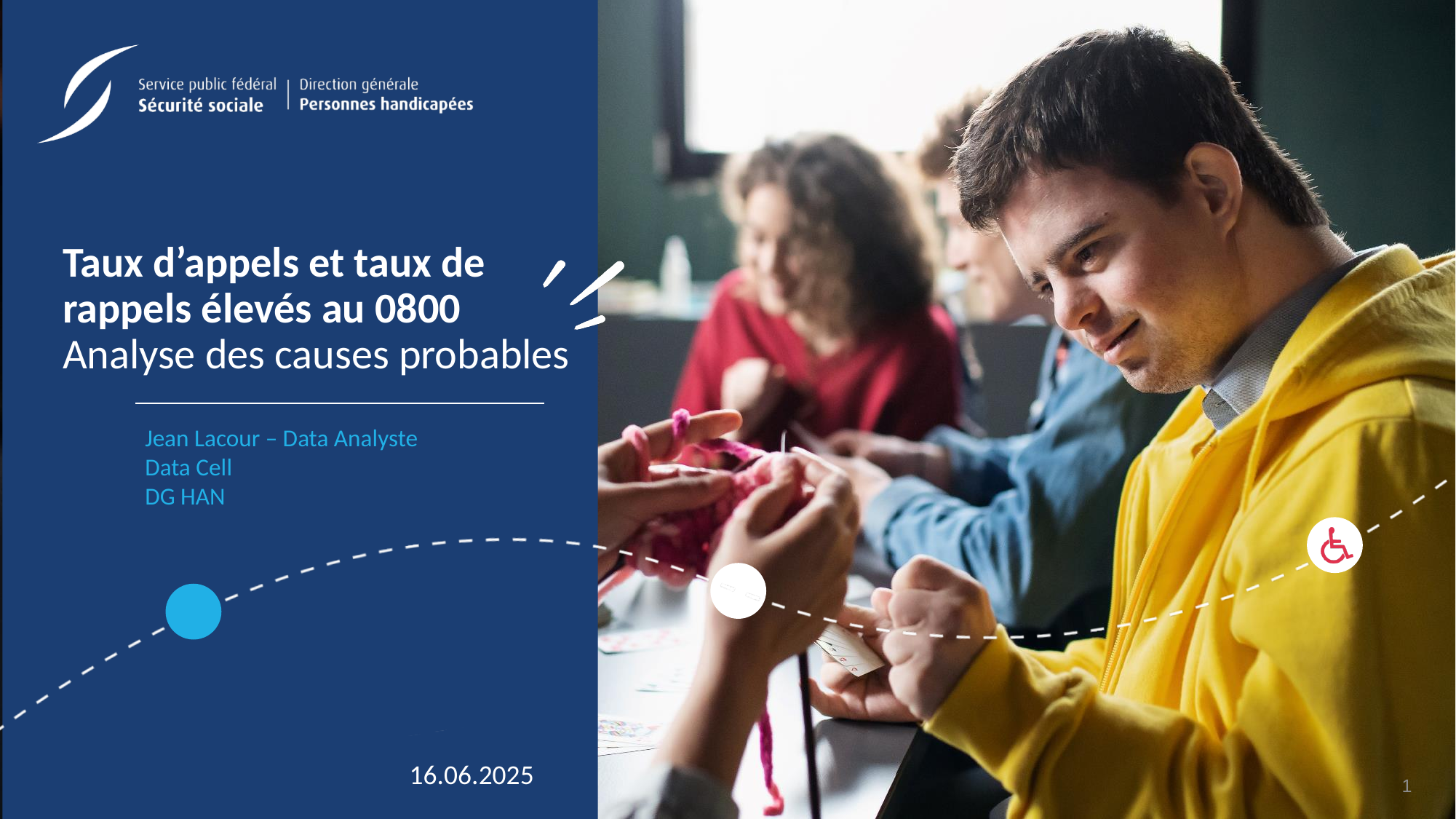

# Taux d’appels et taux de rappels élevés au 0800  Analyse des causes probables
Jean Lacour – Data Analyste
Data Cell
DG HAN
16.06.2025
1